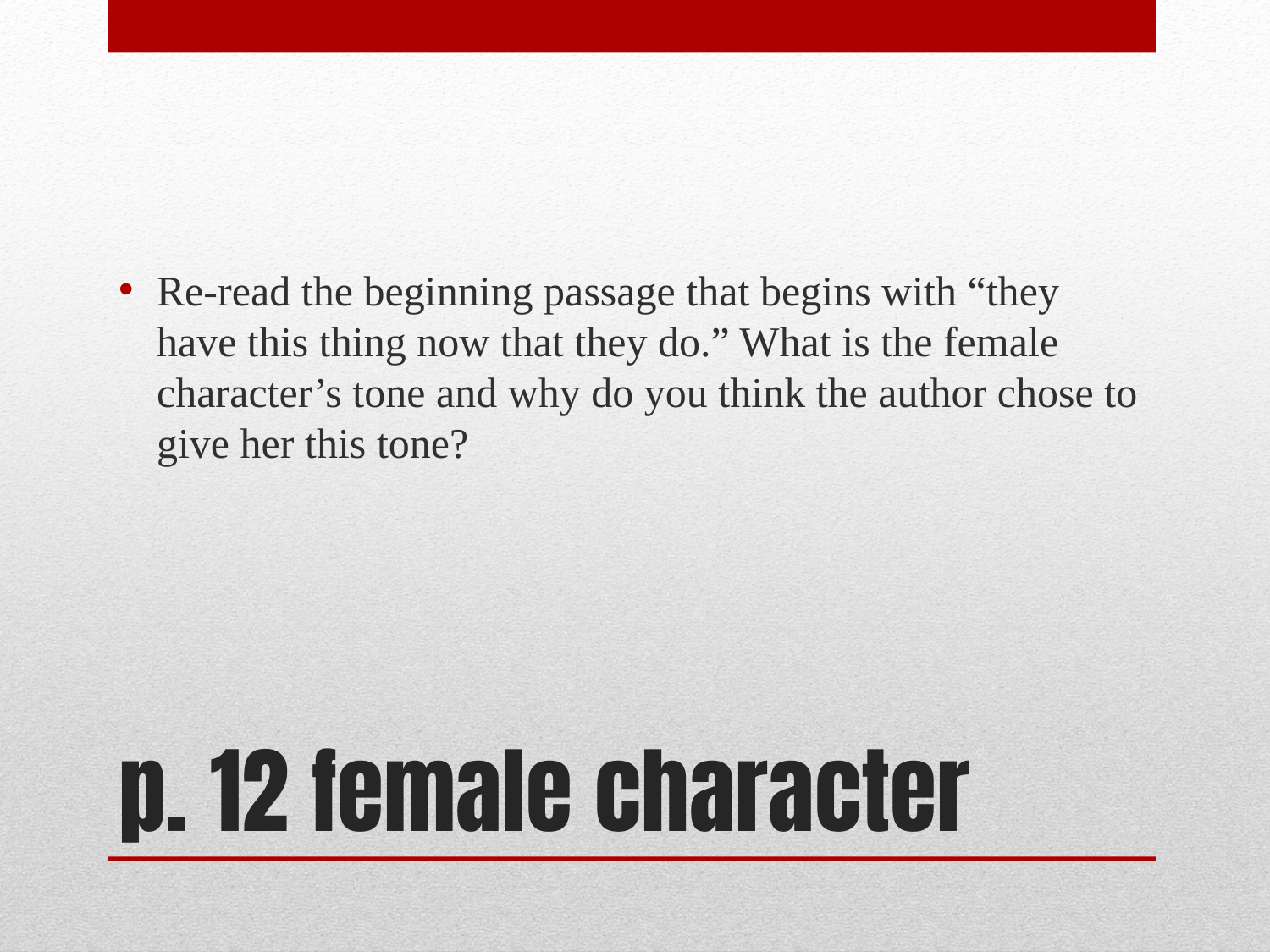

Re-read the beginning passage that begins with “they have this thing now that they do.” What is the female character’s tone and why do you think the author chose to give her this tone?
# p. 12 female character